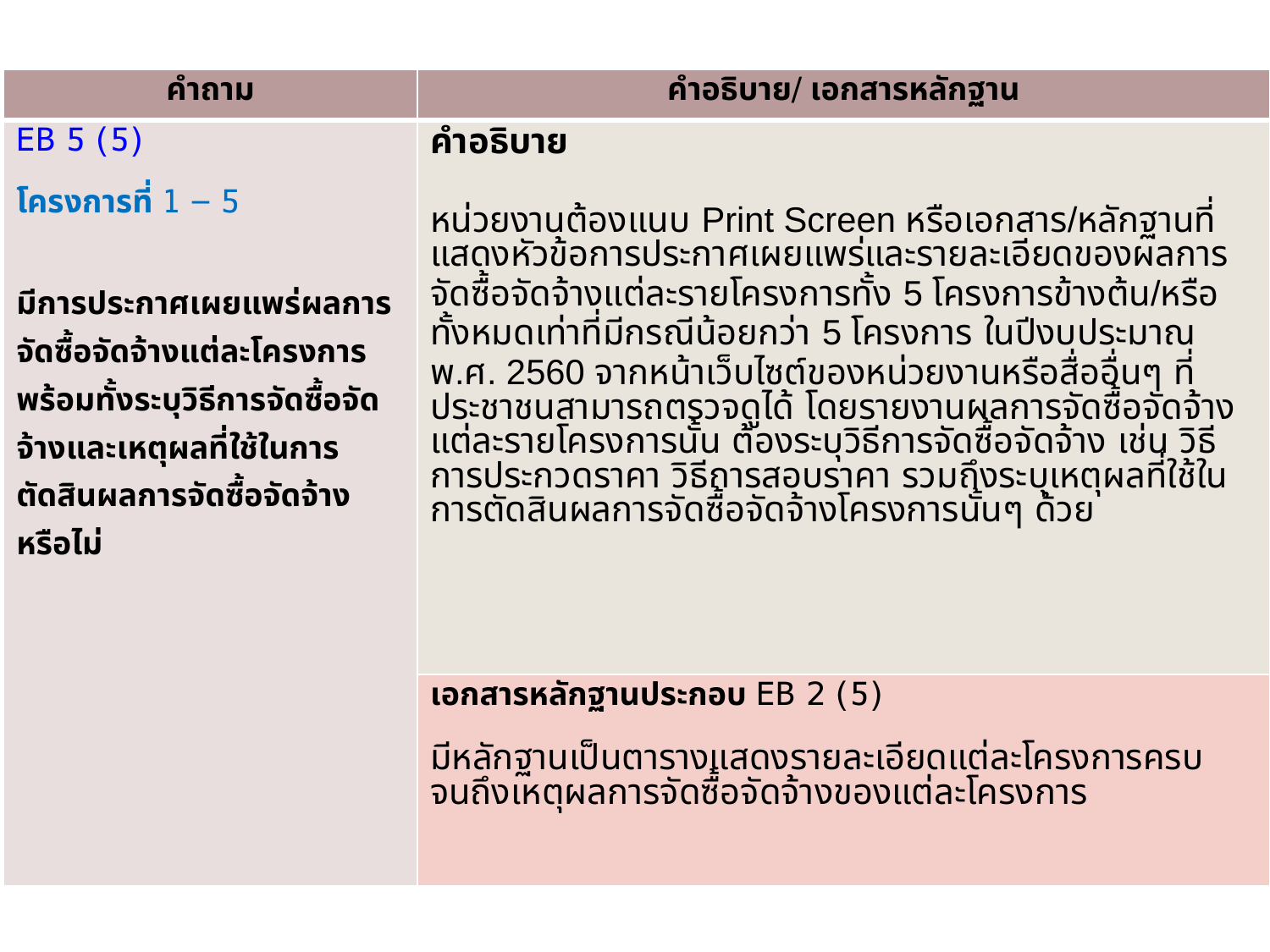

| คำถาม | คำอธิบาย/เอกสารหลักฐาน |
| --- | --- |
| EB 5 (5) โครงการที่ 1 – 5 มีการประกาศเผยแพร่ผลการจัดซื้อจัดจ้างแต่ละโครงการ พร้อมทั้งระบุวิธีการจัดซื้อจัดจ้างและเหตุผลที่ใช้ในการตัดสินผลการจัดซื้อจัดจ้างหรือไม่ | คำอธิบาย หน่วยงานต้องแนบ Print Screen หรือเอกสาร/หลักฐานที่แสดงหัวข้อการประกาศเผยแพร่และรายละเอียดของผลการจัดซื้อจัดจ้างแต่ละรายโครงการทั้ง 5 โครงการข้างต้น/หรือทั้งหมดเท่าที่มีกรณีน้อยกว่า 5 โครงการ ในปีงบประมาณ พ.ศ. 2560 จากหน้าเว็บไซต์ของหน่วยงานหรือสื่ออื่นๆ ที่ประชาชนสามารถตรวจดูได้ โดยรายงานผลการจัดซื้อจัดจ้างแต่ละรายโครงการนั้น ต้องระบุวิธีการจัดซื้อจัดจ้าง เช่น วิธีการประกวดราคา วิธีการสอบราคา รวมถึงระบุเหตุผลที่ใช้ในการตัดสินผลการจัดซื้อจัดจ้างโครงการนั้นๆ ด้วย |
|  | เอกสารหลักฐานประกอบ EB 2 (5) มีหลักฐานเป็นตารางแสดงรายละเอียดแต่ละโครงการครบ จนถึงเหตุผลการจัดซื้อจัดจ้างของแต่ละโครงการ |